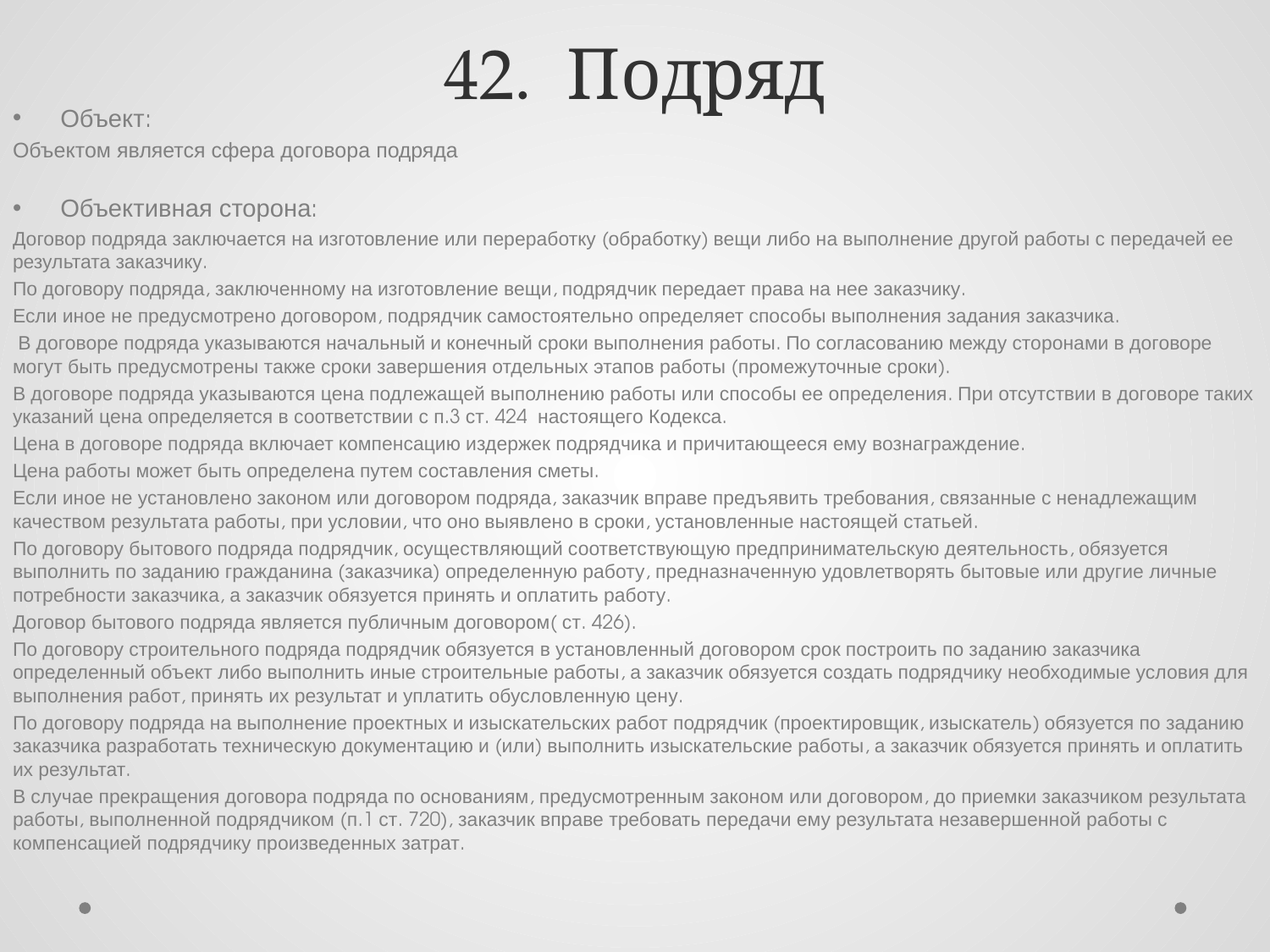

# 42.  Подряд
Объект:
Объектом является сфера договора подряда

Объективная сторона:
Договор подряда заключается на изготовление или переработку (обработку) вещи либо на выполнение другой работы с передачей ее результата заказчику.
По договору подряда, заключенному на изготовление вещи, подрядчик передает права на нее заказчику.
Если иное не предусмотрено договором, подрядчик самостоятельно определяет способы выполнения задания заказчика.
 В договоре подряда указываются начальный и конечный сроки выполнения работы. По согласованию между сторонами в договоре могут быть предусмотрены также сроки завершения отдельных этапов работы (промежуточные сроки).
В договоре подряда указываются цена подлежащей выполнению работы или способы ее определения. При отсутствии в договоре таких указаний цена определяется в соответствии с п.3 ст. 424  настоящего Кодекса.
Цена в договоре подряда включает компенсацию издержек подрядчика и причитающееся ему вознаграждение.
Цена работы может быть определена путем составления сметы.
Если иное не установлено законом или договором подряда, заказчик вправе предъявить требования, связанные с ненадлежащим качеством результата работы, при условии, что оно выявлено в сроки, установленные настоящей статьей.
По договору бытового подряда подрядчик, осуществляющий соответствующую предпринимательскую деятельность, обязуется выполнить по заданию гражданина (заказчика) определенную работу, предназначенную удовлетворять бытовые или другие личные потребности заказчика, а заказчик обязуется принять и оплатить работу.
Договор бытового подряда является публичным договором( ст. 426).
По договору строительного подряда подрядчик обязуется в установленный договором срок построить по заданию заказчика определенный объект либо выполнить иные строительные работы, а заказчик обязуется создать подрядчику необходимые условия для выполнения работ, принять их результат и уплатить обусловленную цену.
По договору подряда на выполнение проектных и изыскательских работ подрядчик (проектировщик, изыскатель) обязуется по заданию заказчика разработать техническую документацию и (или) выполнить изыскательские работы, а заказчик обязуется принять и оплатить их результат.
В случае прекращения договора подряда по основаниям, предусмотренным законом или договором, до приемки заказчиком результата работы, выполненной подрядчиком (п.1 ст. 720), заказчик вправе требовать передачи ему результата незавершенной работы с компенсацией подрядчику произведенных затрат.